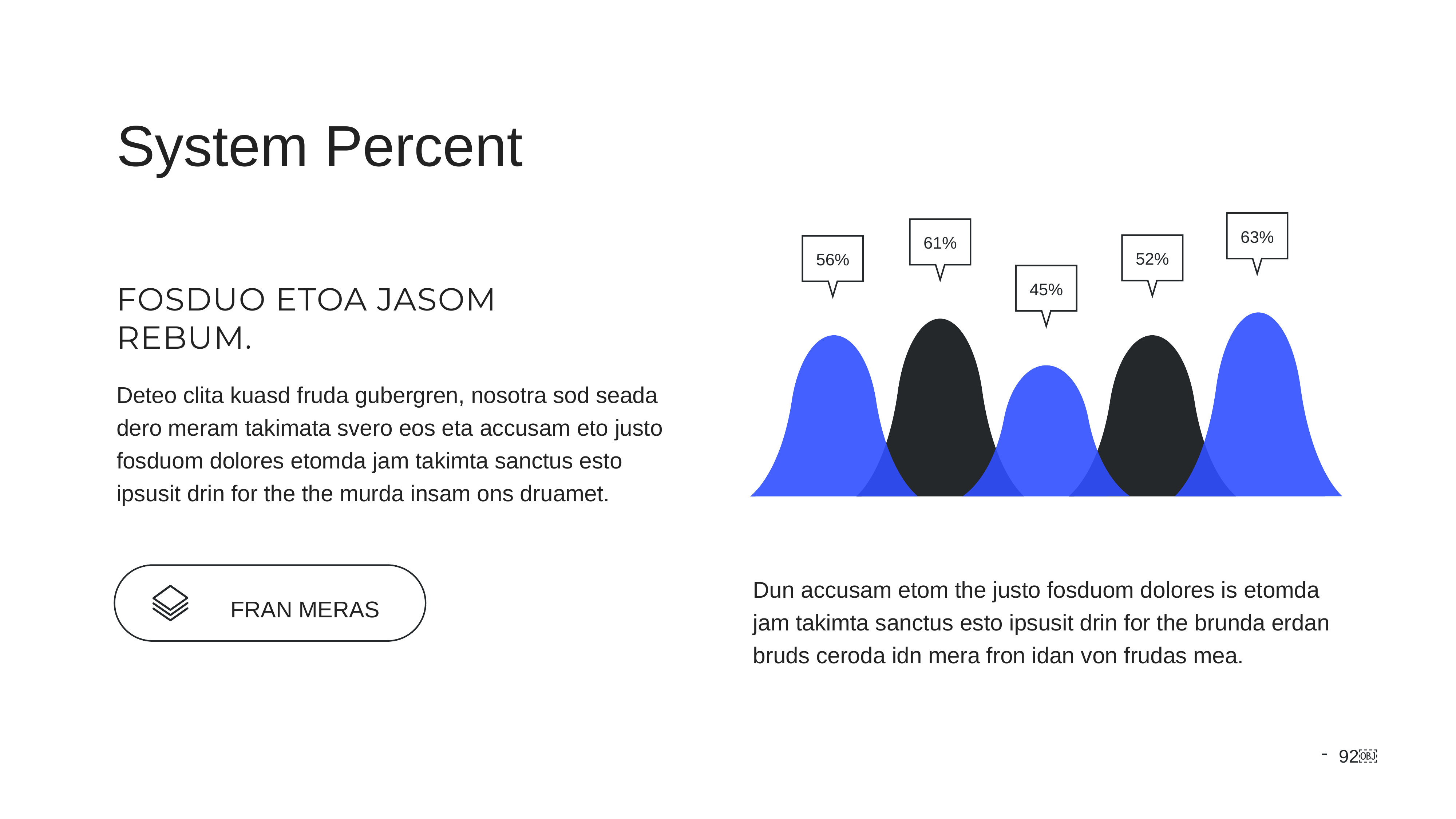

System Percent

63%

61%

52%

56%

45%
Fosduo etoa jasom rebum.

Deteo clita kuasd fruda gubergren, nosotra sod seada dero meram takimata svero eos eta accusam eto justo fosduom dolores etomda jam takimta sanctus esto ipsusit drin for the the murda insam ons druamet.

Dun accusam etom the justo fosduom dolores is etomda jam takimta sanctus esto ipsusit drin for the brunda erdan bruds ceroda idn mera fron idan von frudas mea.

FRAN MERAS